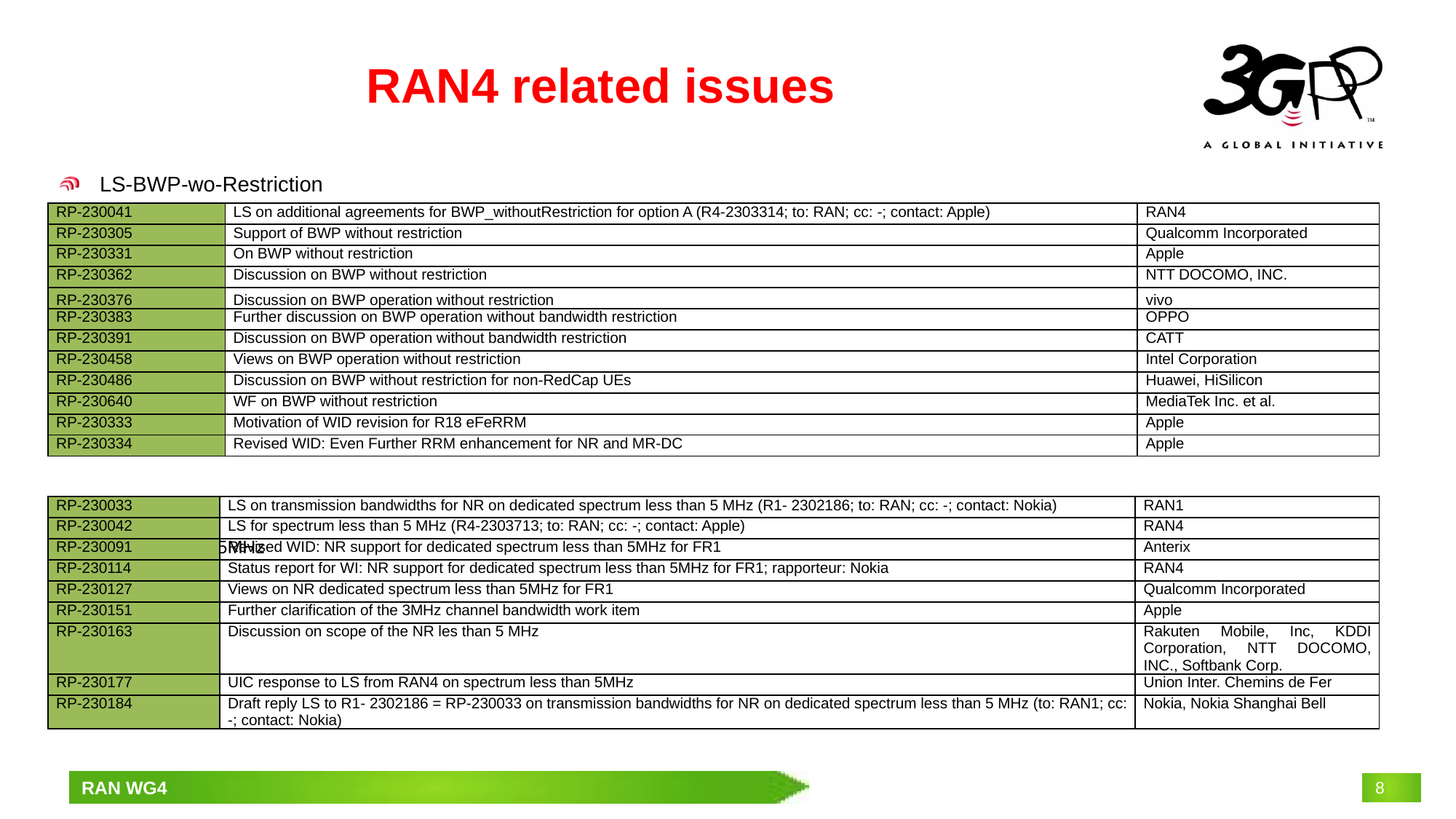

# RAN4 related issues
LS-BWP-wo-Restriction

RAN4 WI for <5MHz

| RP-230041 | LS on additional agreements for BWP\_withoutRestriction for option A (R4-2303314; to: RAN; cc: -; contact: Apple) | RAN4 |
| --- | --- | --- |
| RP-230305 | Support of BWP without restriction | Qualcomm Incorporated |
| RP-230331 | On BWP without restriction | Apple |
| RP-230362 | Discussion on BWP without restriction | NTT DOCOMO, INC. |
| RP-230376 | Discussion on BWP operation without restriction | vivo |
| RP-230383 | Further discussion on BWP operation without bandwidth restriction | OPPO |
| RP-230391 | Discussion on BWP operation without bandwidth restriction | CATT |
| RP-230458 | Views on BWP operation without restriction | Intel Corporation |
| RP-230486 | Discussion on BWP without restriction for non-RedCap UEs | Huawei, HiSilicon |
| RP-230640 | WF on BWP without restriction | MediaTek Inc. et al. |
| RP-230333 | Motivation of WID revision for R18 eFeRRM | Apple |
| RP-230334 | Revised WID: Even Further RRM enhancement for NR and MR-DC | Apple |
| RP-230033 | LS on transmission bandwidths for NR on dedicated spectrum less than 5 MHz (R1- 2302186; to: RAN; cc: -; contact: Nokia) | RAN1 |
| --- | --- | --- |
| RP-230042 | LS for spectrum less than 5 MHz (R4-2303713; to: RAN; cc: -; contact: Apple) | RAN4 |
| RP-230091 | Revised WID: NR support for dedicated spectrum less than 5MHz for FR1 | Anterix |
| RP-230114 | Status report for WI: NR support for dedicated spectrum less than 5MHz for FR1; rapporteur: Nokia | RAN4 |
| RP-230127 | Views on NR dedicated spectrum less than 5MHz for FR1 | Qualcomm Incorporated |
| RP-230151 | Further clarification of the 3MHz channel bandwidth work item | Apple |
| RP-230163 | Discussion on scope of the NR les than 5 MHz | Rakuten Mobile, Inc, KDDI Corporation, NTT DOCOMO, INC., Softbank Corp. |
| RP-230177 | UIC response to LS from RAN4 on spectrum less than 5MHz | Union Inter. Chemins de Fer |
| RP-230184 | Draft reply LS to R1- 2302186 = RP-230033 on transmission bandwidths for NR on dedicated spectrum less than 5 MHz (to: RAN1; cc: -; contact: Nokia) | Nokia, Nokia Shanghai Bell |